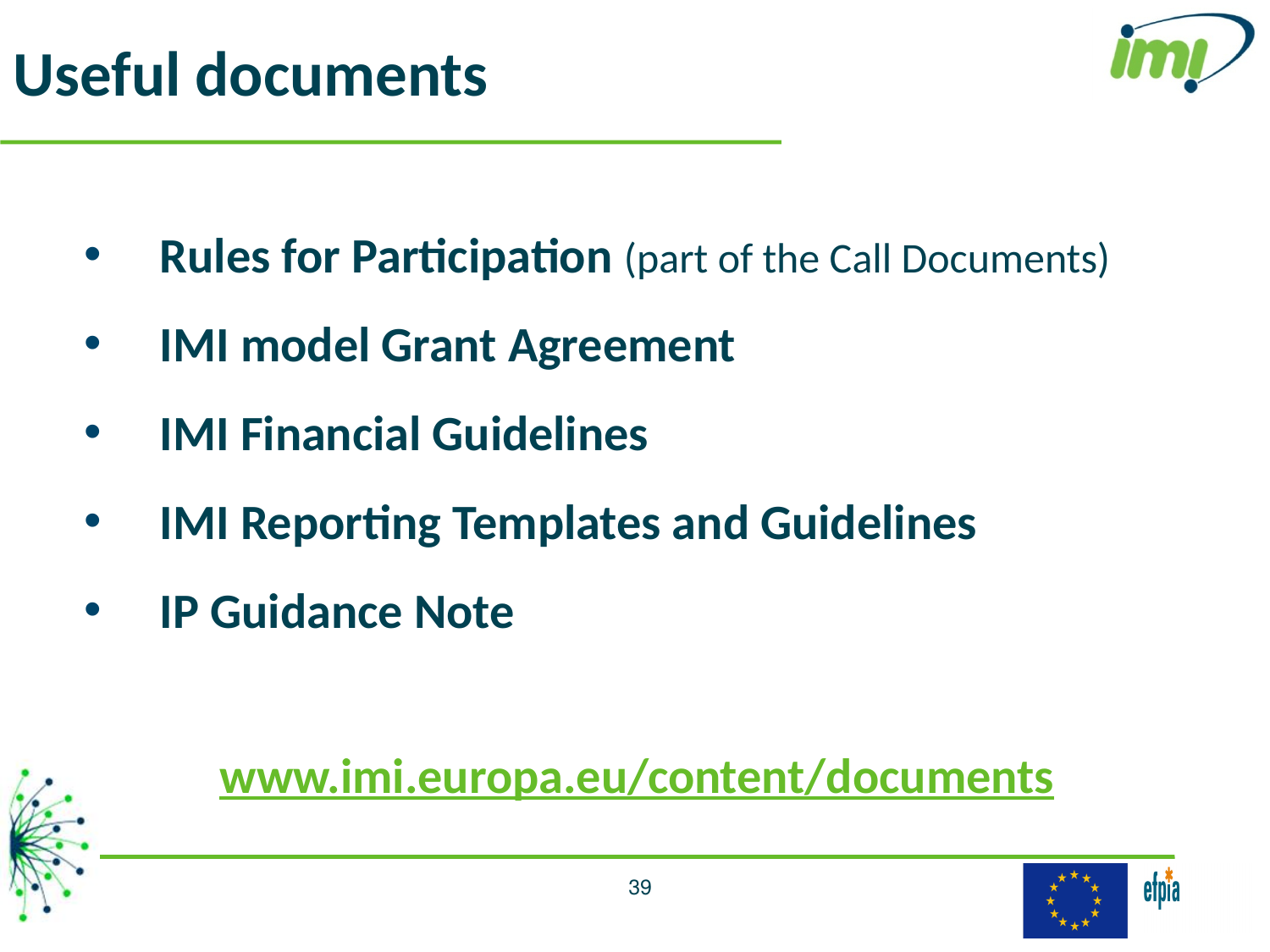

Useful documents

Rules for Participation (part of the Call Documents)
IMI model Grant Agreement
IMI Financial Guidelines
IMI Reporting Templates and Guidelines
IP Guidance Note

www.imi.europa.eu/content/documents

39